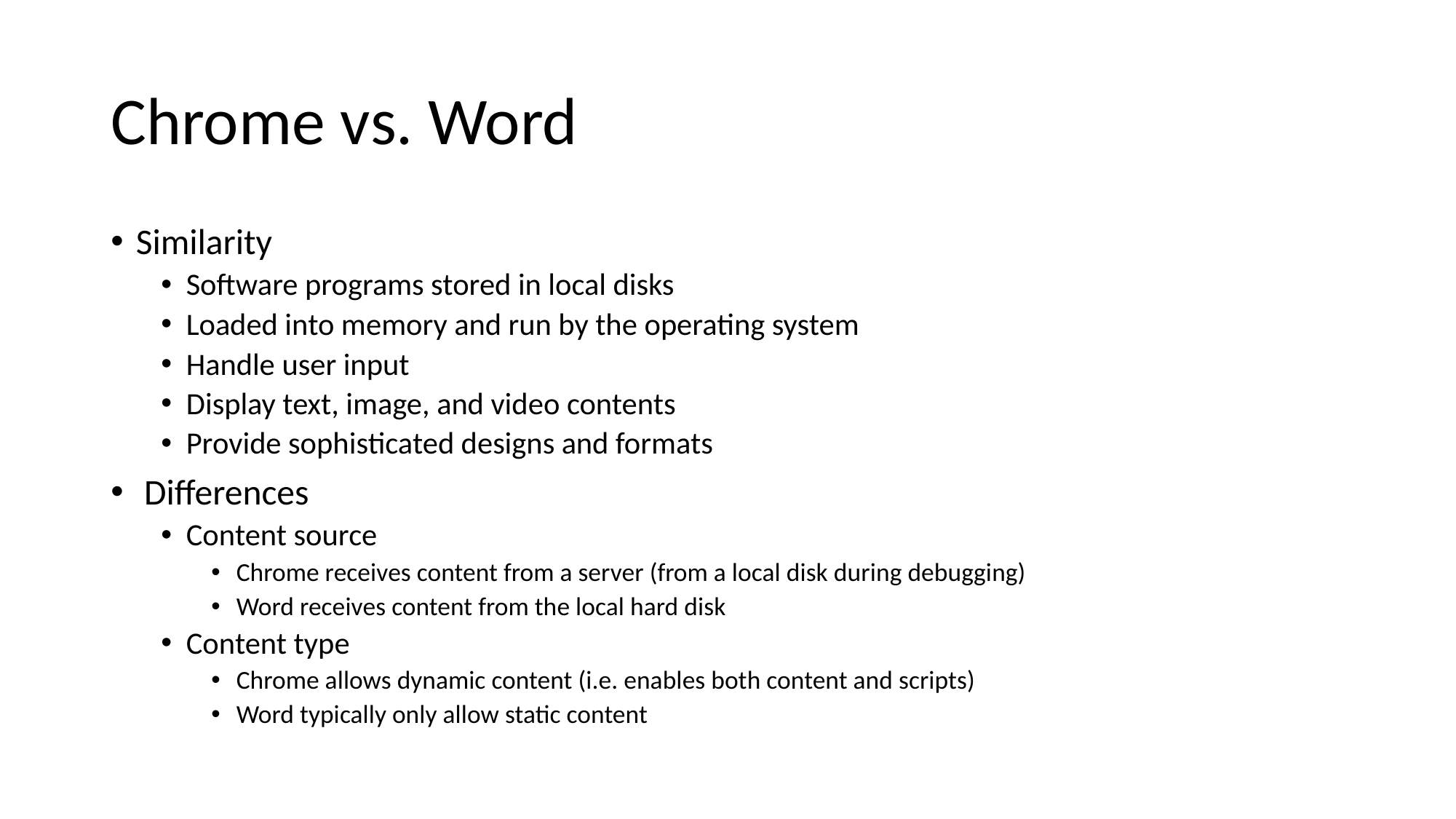

# Chrome vs. Word
Similarity
Software programs stored in local disks
Loaded into memory and run by the operating system
Handle user input
Display text, image, and video contents
Provide sophisticated designs and formats
 Differences
Content source
Chrome receives content from a server (from a local disk during debugging)
Word receives content from the local hard disk
Content type
Chrome allows dynamic content (i.e. enables both content and scripts)
Word typically only allow static content